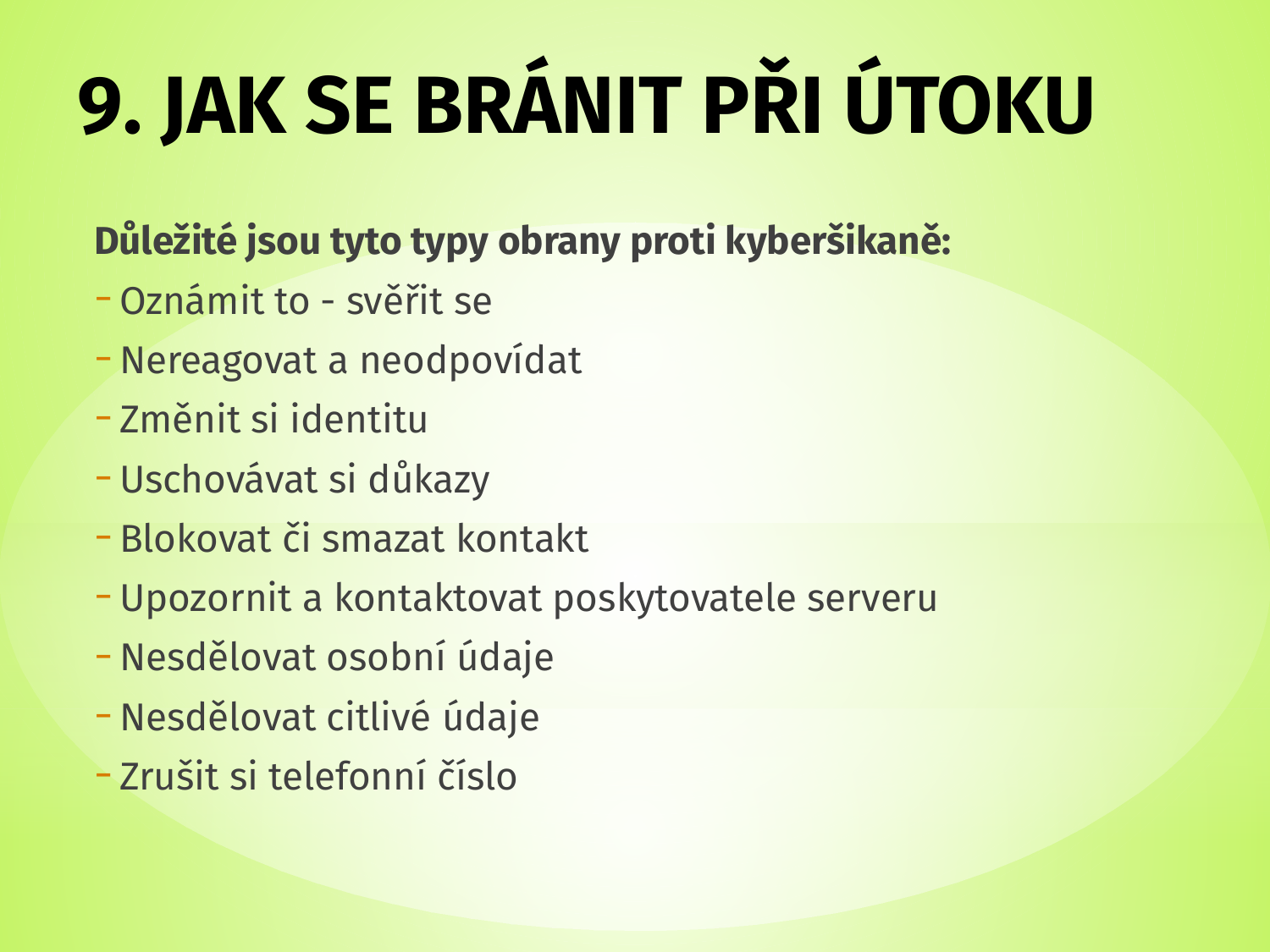

# 9. jak se bránit při útoku
Důležité jsou tyto typy obrany proti kyberšikaně:
Oznámit to - svěřit se
Nereagovat a neodpovídat
Změnit si identitu
Uschovávat si důkazy
Blokovat či smazat kontakt
Upozornit a kontaktovat poskytovatele serveru
Nesdělovat osobní údaje
Nesdělovat citlivé údaje
Zrušit si telefonní číslo